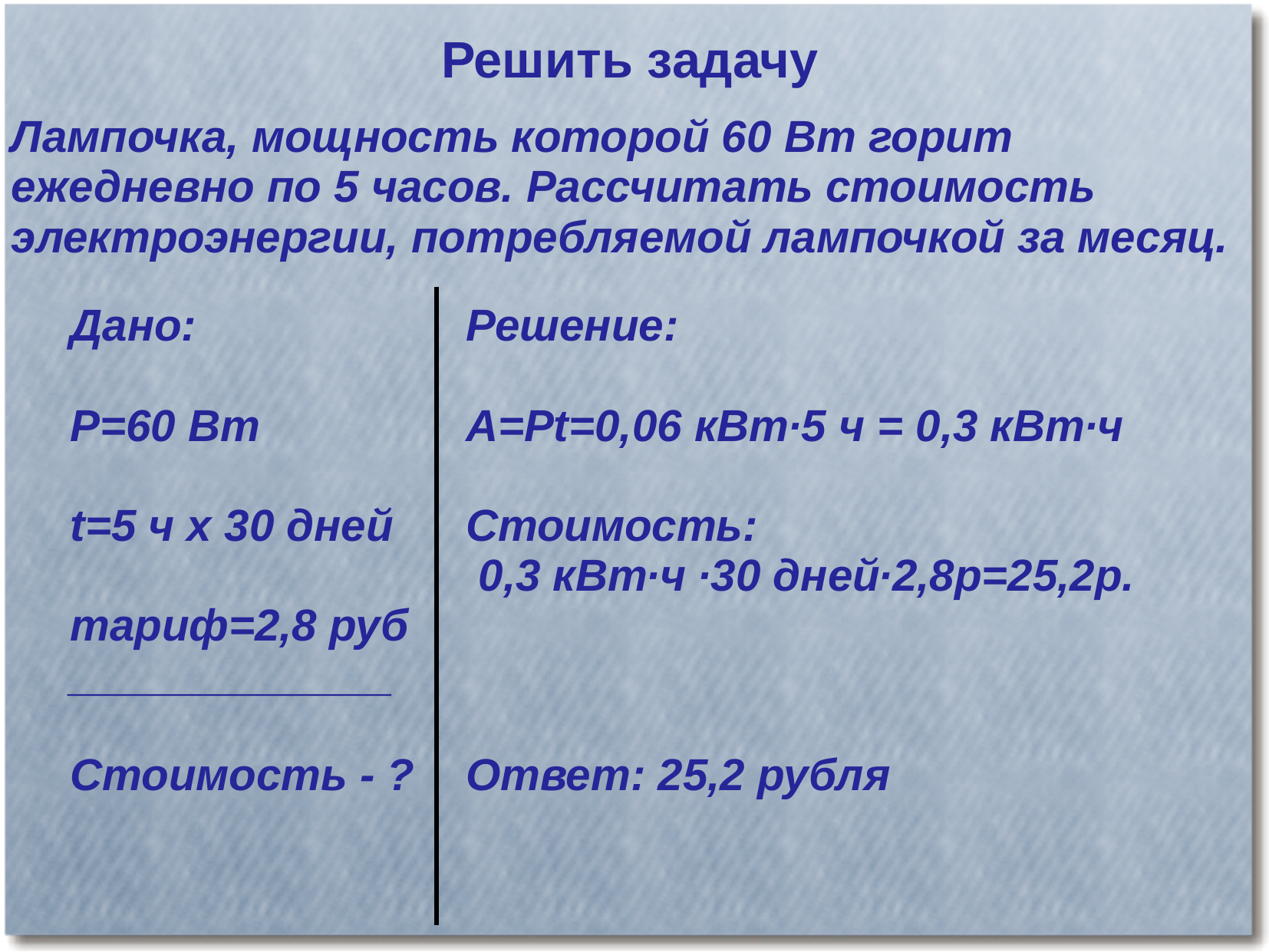

Решить задачу
Лампочка, мощность которой 60 Вт горит ежедневно по 5 часов. Рассчитать стоимость электроэнергии, потребляемой лампочкой за месяц.
Дано:

Р=60 Вт

t=5 ч х 30 дней

тариф=2,8 руб
_____________

Стоимость - ?
Решение:

А=Рt=0,06 кВт∙5 ч = 0,3 кВт∙ч

Стоимость:
 0,3 кВт∙ч ∙30 дней∙2,8р=25,2р.

Ответ: 25,2 рубля